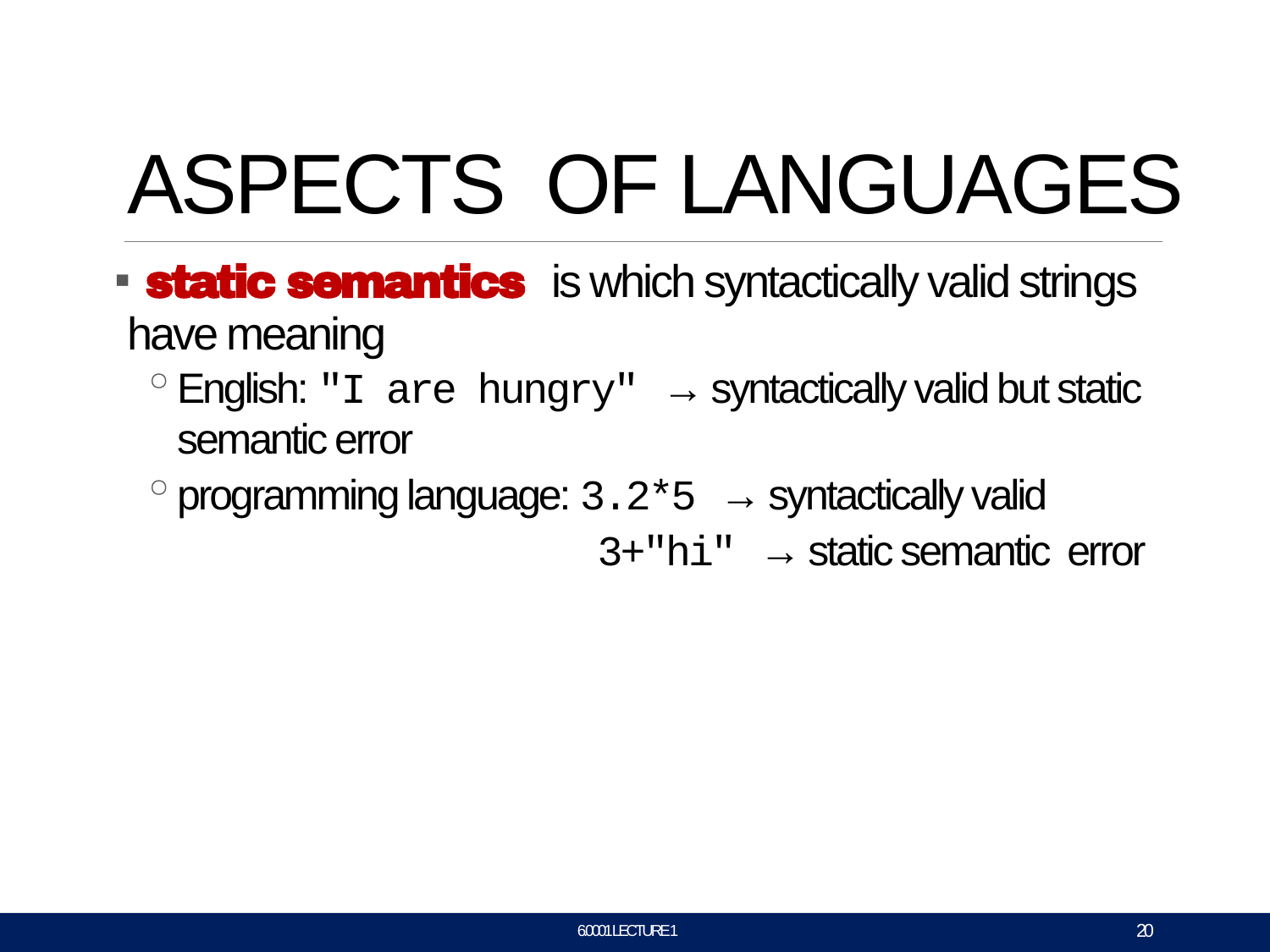

# ASPECTS  OF LANGUAGES

static semantics  is which syntactically valid strings
have meaning
English: "I are hungry" → syntactically valid but static semantic error
programming language: 3.2*5 → syntactically valid
3+"hi" → static semantic  error
20
6.0001 LECTURE 1